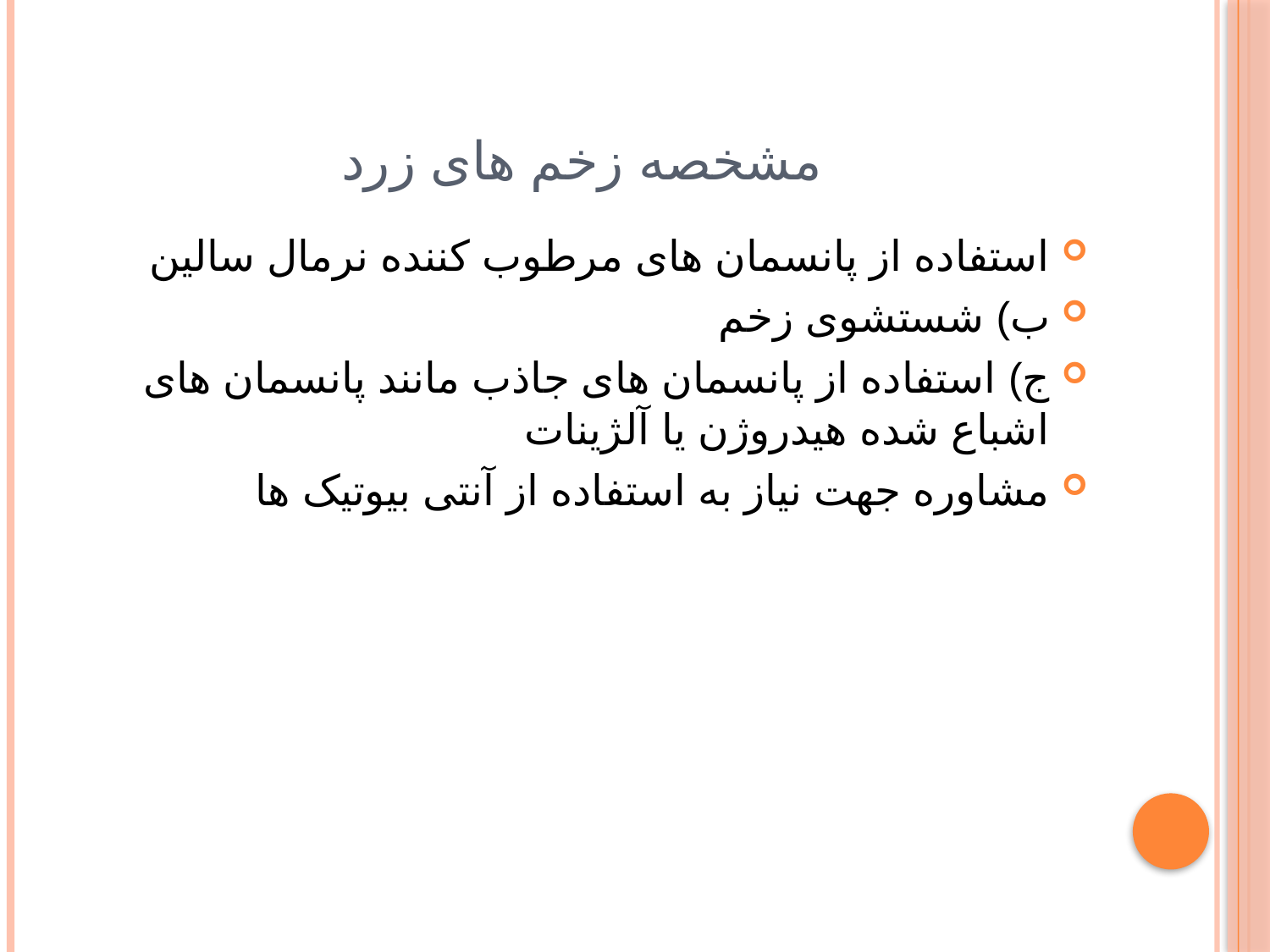

# مشخصه زخم های زرد
استفاده از پانسمان های مرطوب کننده نرمال سالین
ب) شستشوی زخم
ج) استفاده از پانسمان های جاذب مانند پانسمان های اشباع شده هیدروژن یا آلژینات
مشاوره جهت نیاز به استفاده از آنتی بیوتیک ها